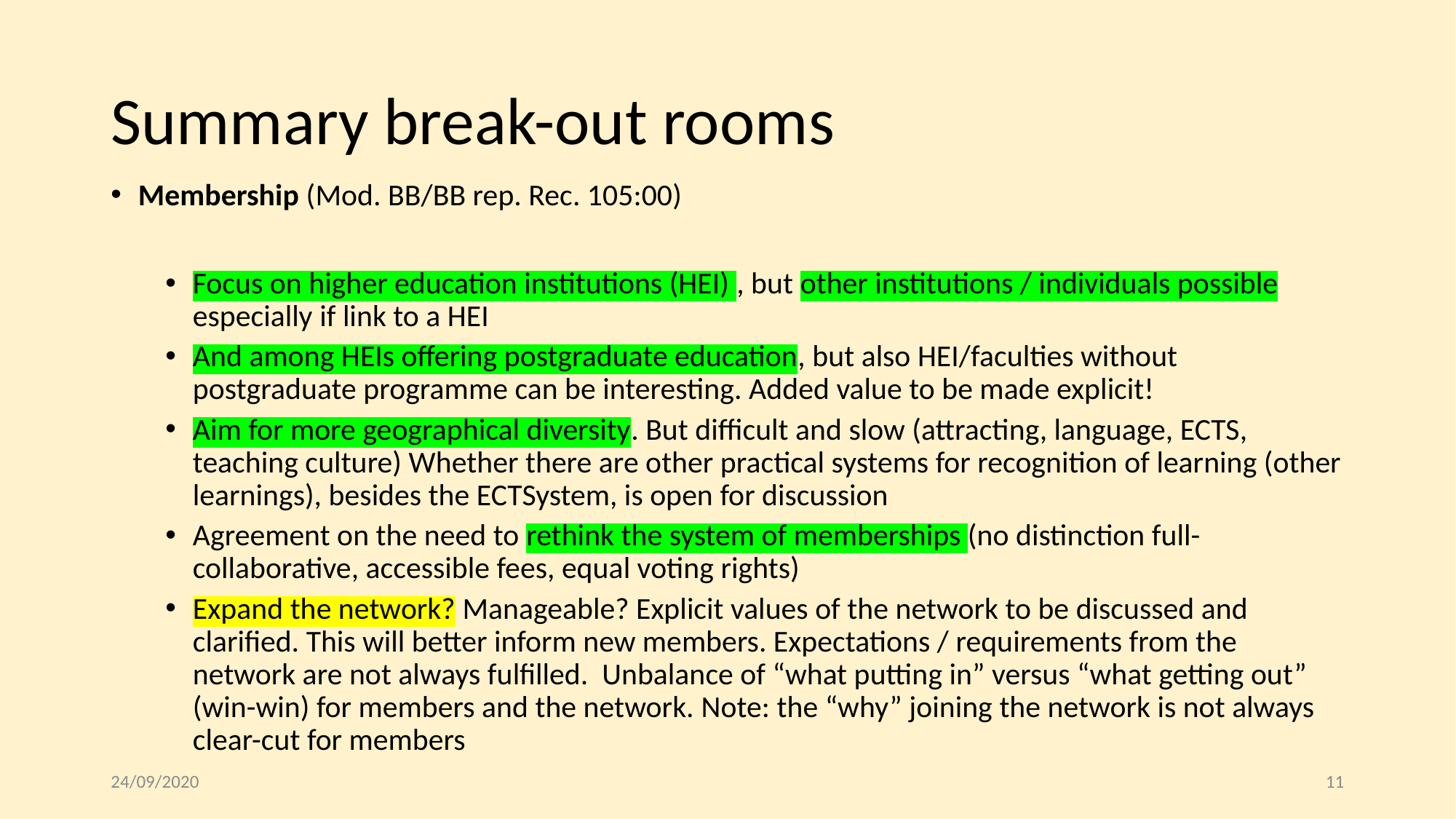

# Summary break-out rooms
Membership (Mod. BB/BB rep. Rec. 105:00)

Focus on higher education institutions (HEI) , but other institutions / individuals possible especially if link to a HEI
And among HEIs offering postgraduate education, but also HEI/faculties without postgraduate programme can be interesting. Added value to be made explicit!
Aim for more geographical diversity. But difficult and slow (attracting, language, ECTS, teaching culture) Whether there are other practical systems for recognition of learning (other learnings), besides the ECTSystem, is open for discussion
Agreement on the need to rethink the system of memberships (no distinction full-collaborative, accessible fees, equal voting rights)
Expand the network? Manageable? Explicit values of the network to be discussed and clarified. This will better inform new members. Expectations / requirements from the network are not always fulfilled.  Unbalance of “what putting in” versus “what getting out” (win-win) for members and the network. Note: the “why” joining the network is not always clear-cut for members

24/09/2020
11